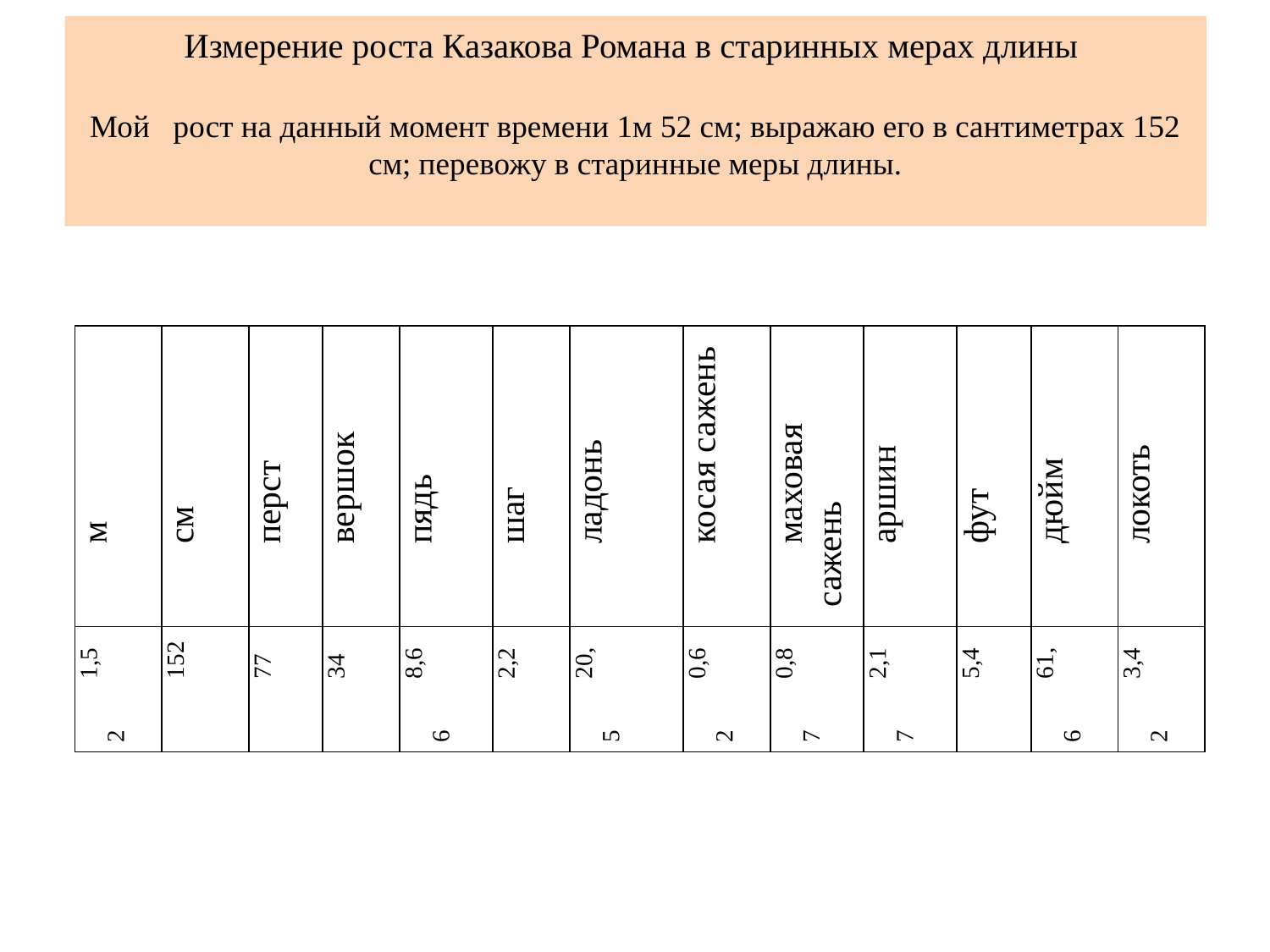

# Измерение роста Казакова Романа в старинных мерах длины   Мой   рост на данный момент времени 1м 52 см; выражаю его в сантиметрах 152 см; перевожу в старинные меры длины.
| м | см | перст | вершок | пядь | шаг | ладонь | косая сажень | маховая сажень | аршин | фут | дюйм | локоть |
| --- | --- | --- | --- | --- | --- | --- | --- | --- | --- | --- | --- | --- |
| 1,52 | 152 | 77 | 34 | 8,66 | 2,2 | 20,5 | 0,62 | 0,87 | 2,17 | 5,4 | 61,6 | 3,42 |